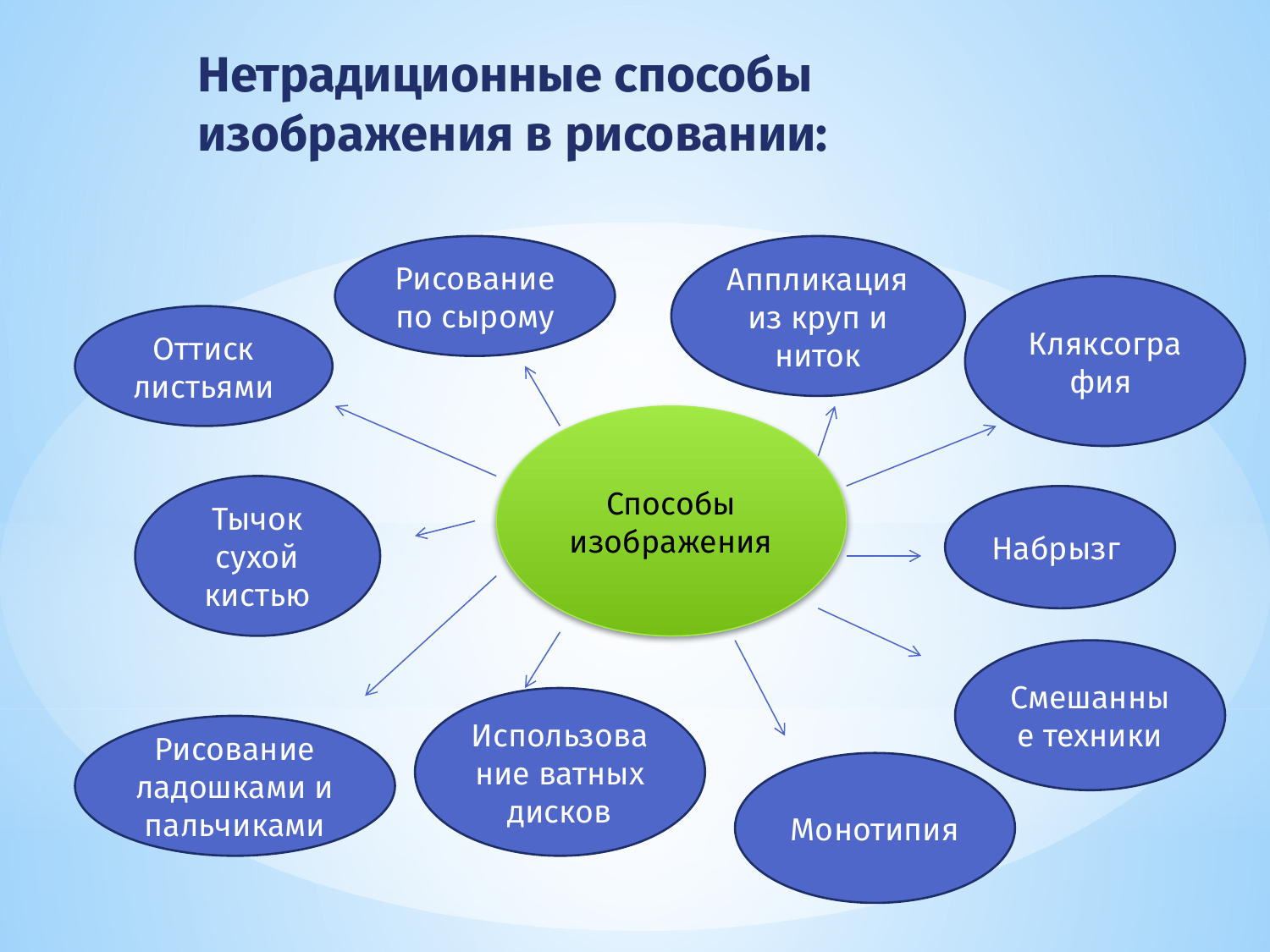

# Нетрадиционные способы изображения в рисовании:
Рисование по сырому
Аппликация из круп и ниток
Кляксография
Оттиск листьями
Способы изображения
Тычок сухой кистью
Набрызг
Смешанные техники
Использование ватных дисков
Рисование ладошками и пальчиками
Монотипия